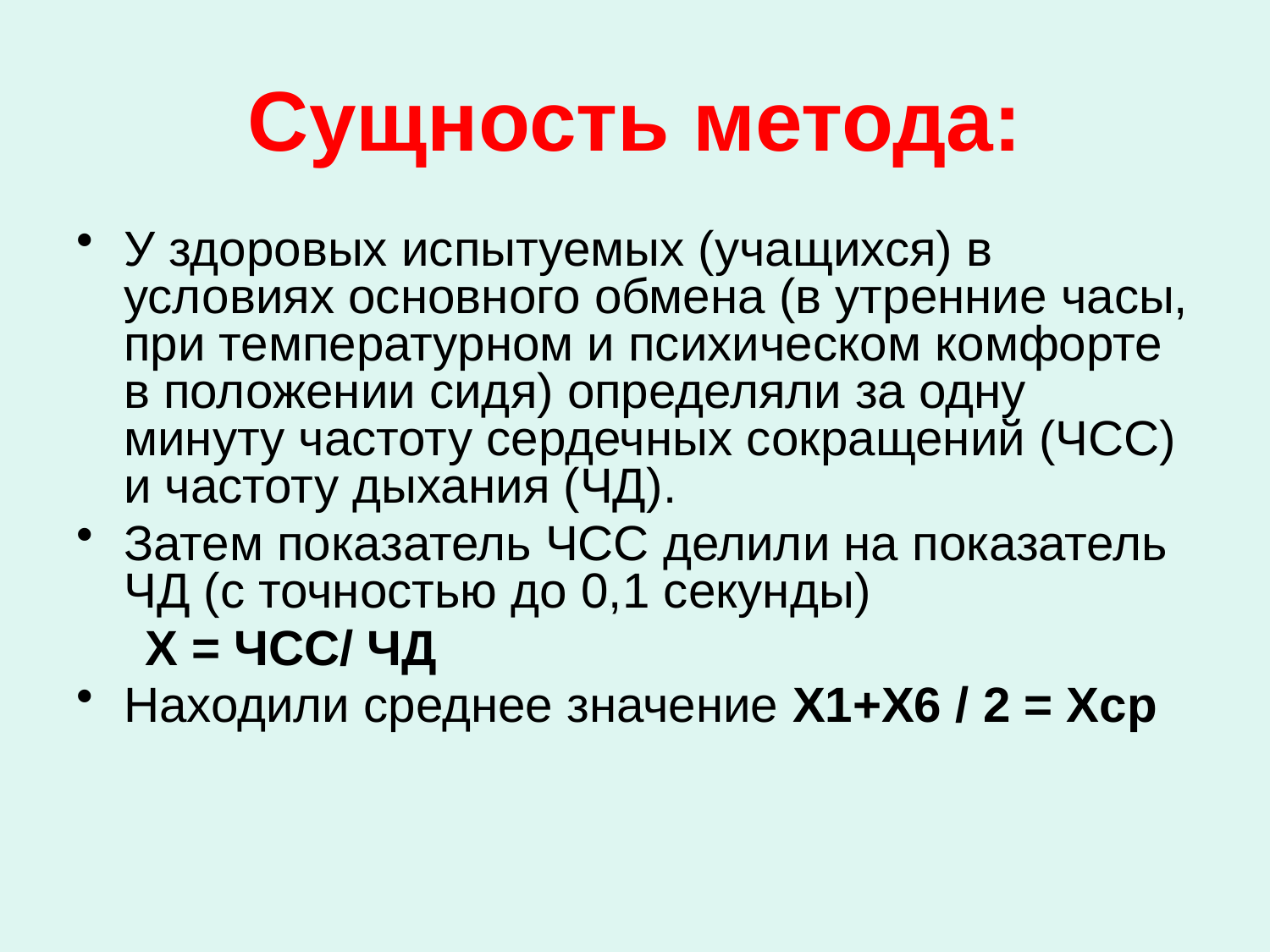

# Сущность метода:
У здоровых испытуемых (учащихся) в условиях основного обмена (в утренние часы, при температурном и психическом комфорте в положении сидя) определяли за одну минуту частоту сердечных сокращений (ЧСС) и частоту дыхания (ЧД).
Затем показатель ЧСС делили на показатель ЧД (c точностью до 0,1 секунды)
     Х = ЧСС/ ЧД
Находили среднее значение Х1+Х6 / 2 = Хср